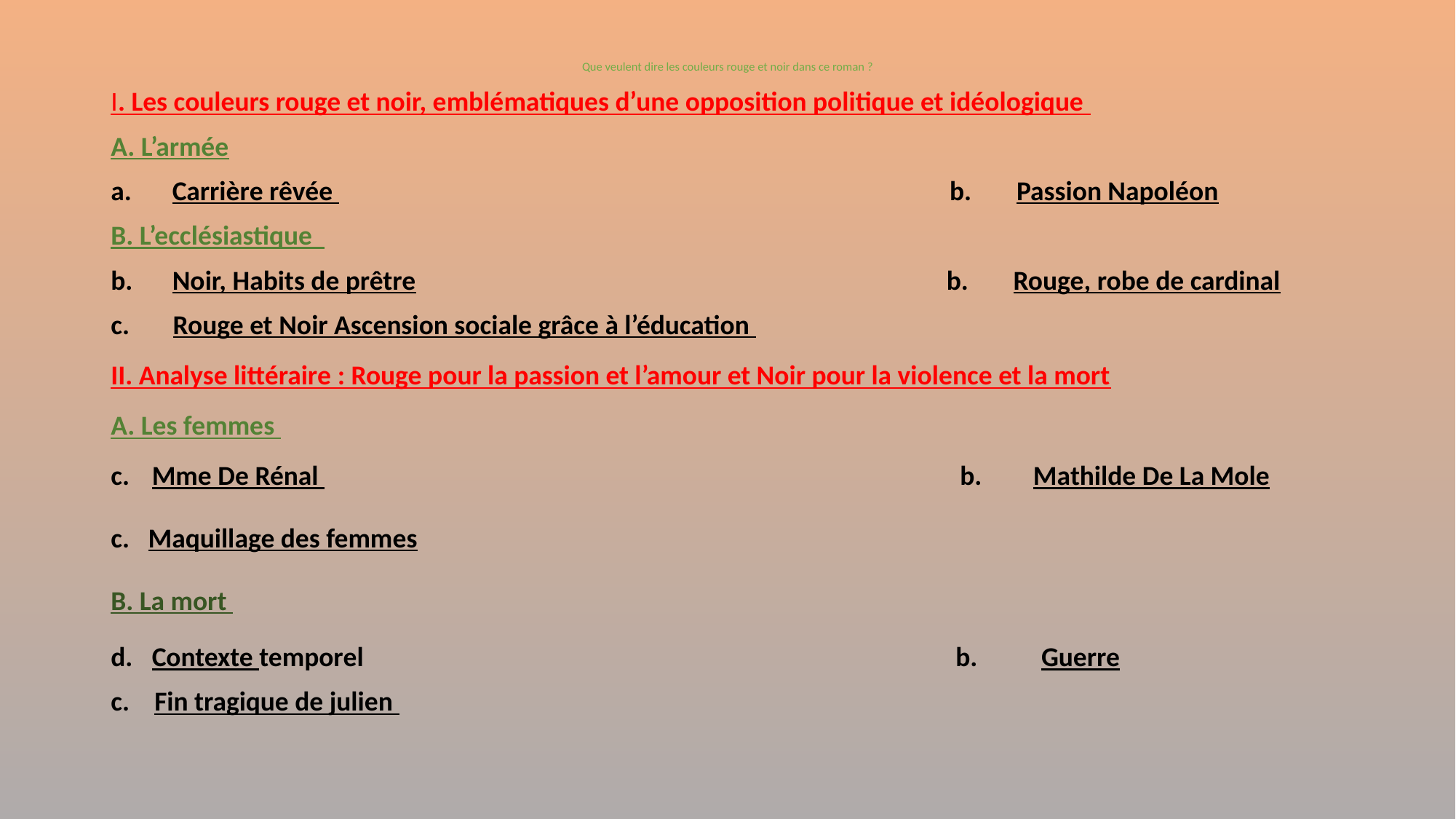

# Que veulent dire les couleurs rouge et noir dans ce roman ?
I. Les couleurs rouge et noir, emblématiques d’une opposition politique et idéologique
A. L’armée
Carrière rêvée                                                                                                    b.       Passion Napoléon
B. L’ecclésiastique
Noir, Habits de prêtre                                                                                      b.       Rouge, robe de cardinal
c.       Rouge et Noir Ascension sociale grâce à l’éducation
II. Analyse littéraire : Rouge pour la passion et l’amour et Noir pour la violence et la mort
A. Les femmes
Mme De Rénal                                                                                                        b.        Mathilde De La Mole
c.   Maquillage des femmes
B. La mort
Contexte temporel                                                                                                b.          Guerre
c.    Fin tragique de julien